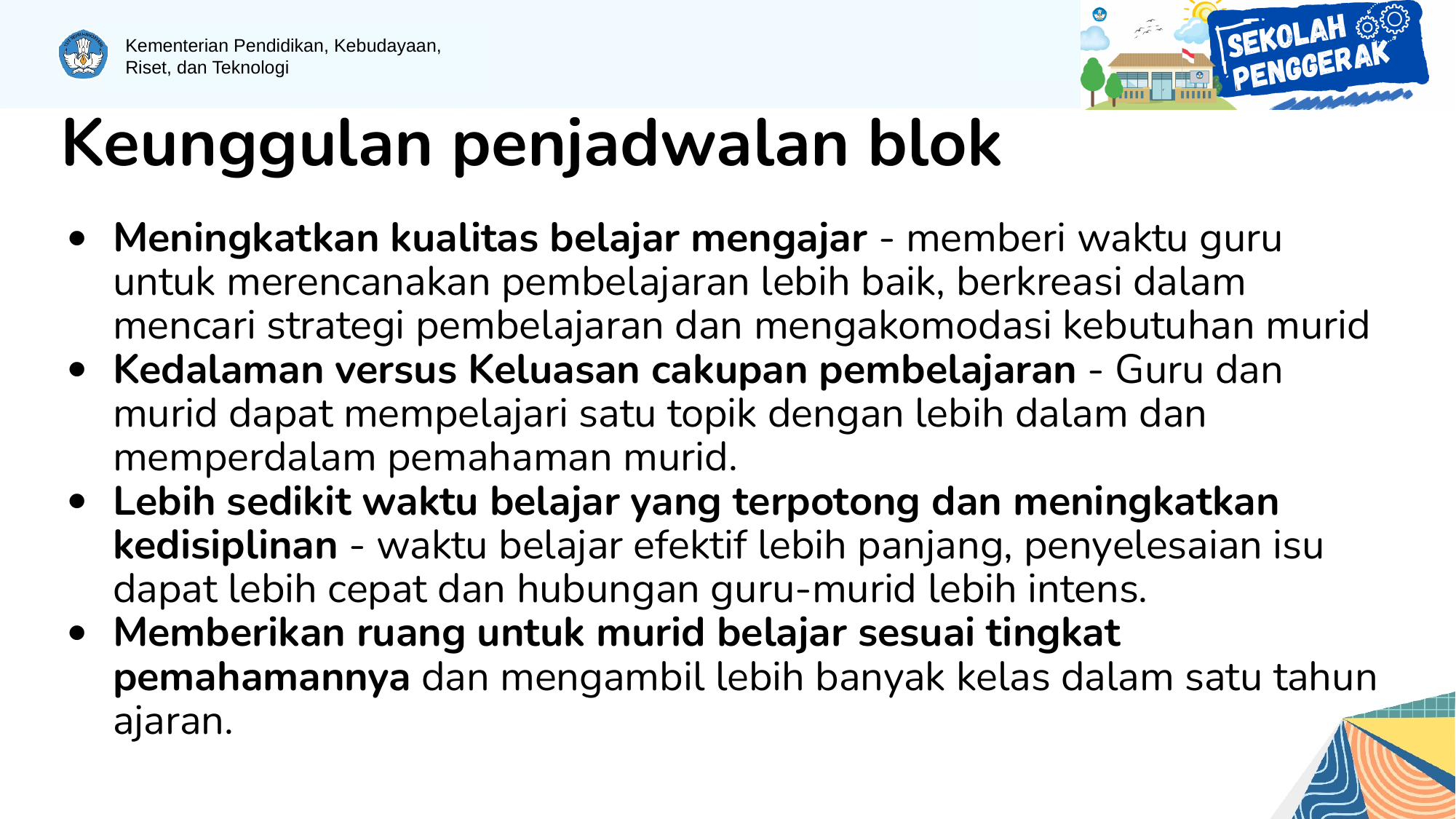

# Keunggulan penjadwalan blok
Meningkatkan kualitas belajar mengajar - memberi waktu guru untuk merencanakan pembelajaran lebih baik, berkreasi dalam mencari strategi pembelajaran dan mengakomodasi kebutuhan murid
Kedalaman versus Keluasan cakupan pembelajaran - Guru dan murid dapat mempelajari satu topik dengan lebih dalam dan memperdalam pemahaman murid.
Lebih sedikit waktu belajar yang terpotong dan meningkatkan kedisiplinan - waktu belajar efektif lebih panjang, penyelesaian isu dapat lebih cepat dan hubungan guru-murid lebih intens.
Memberikan ruang untuk murid belajar sesuai tingkat pemahamannya dan mengambil lebih banyak kelas dalam satu tahun ajaran.